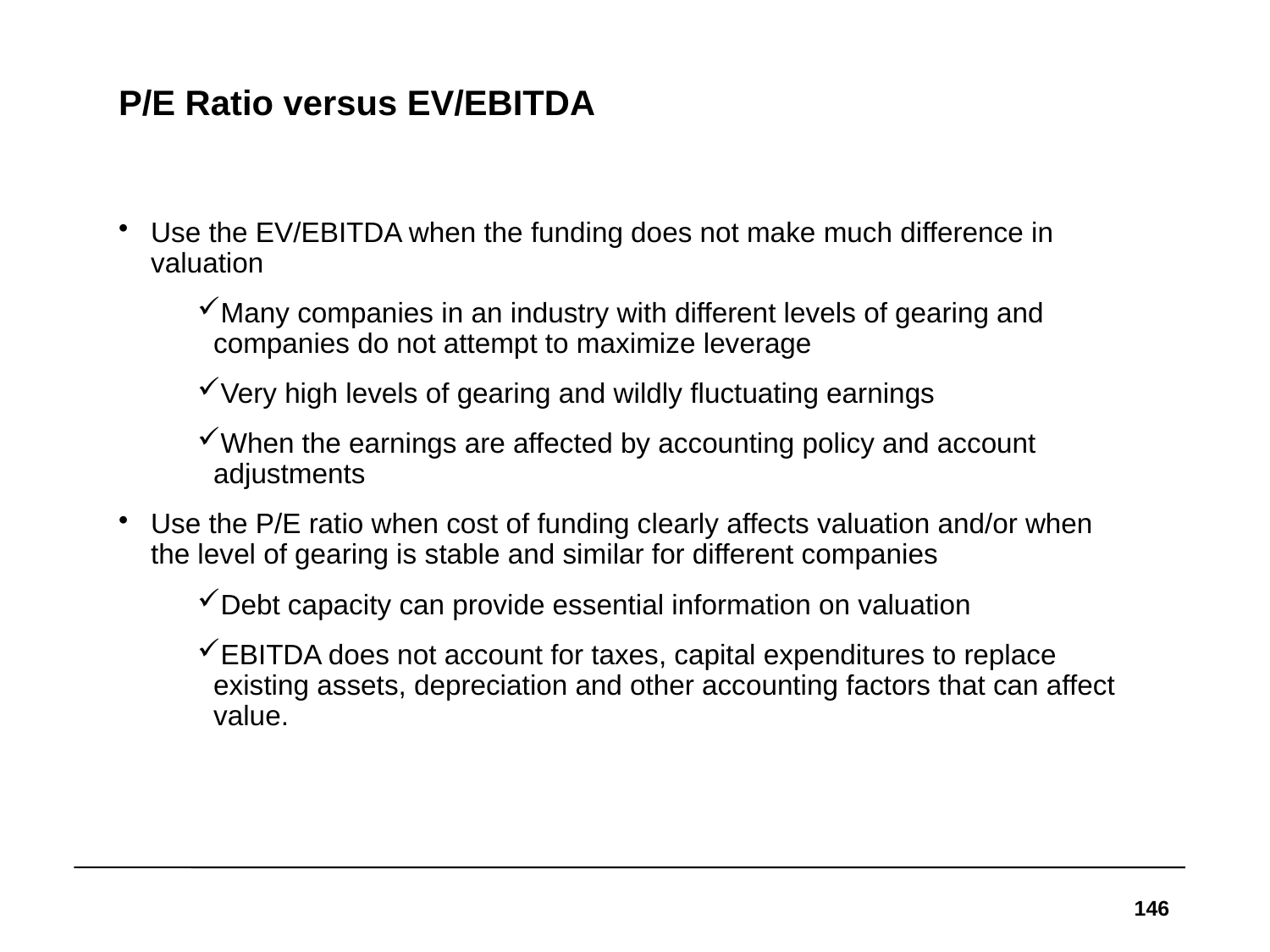

# P/E Ratio versus EV/EBITDA
Use the EV/EBITDA when the funding does not make much difference in valuation
Many companies in an industry with different levels of gearing and companies do not attempt to maximize leverage
Very high levels of gearing and wildly fluctuating earnings
When the earnings are affected by accounting policy and account adjustments
Use the P/E ratio when cost of funding clearly affects valuation and/or when the level of gearing is stable and similar for different companies
Debt capacity can provide essential information on valuation
EBITDA does not account for taxes, capital expenditures to replace existing assets, depreciation and other accounting factors that can affect value.